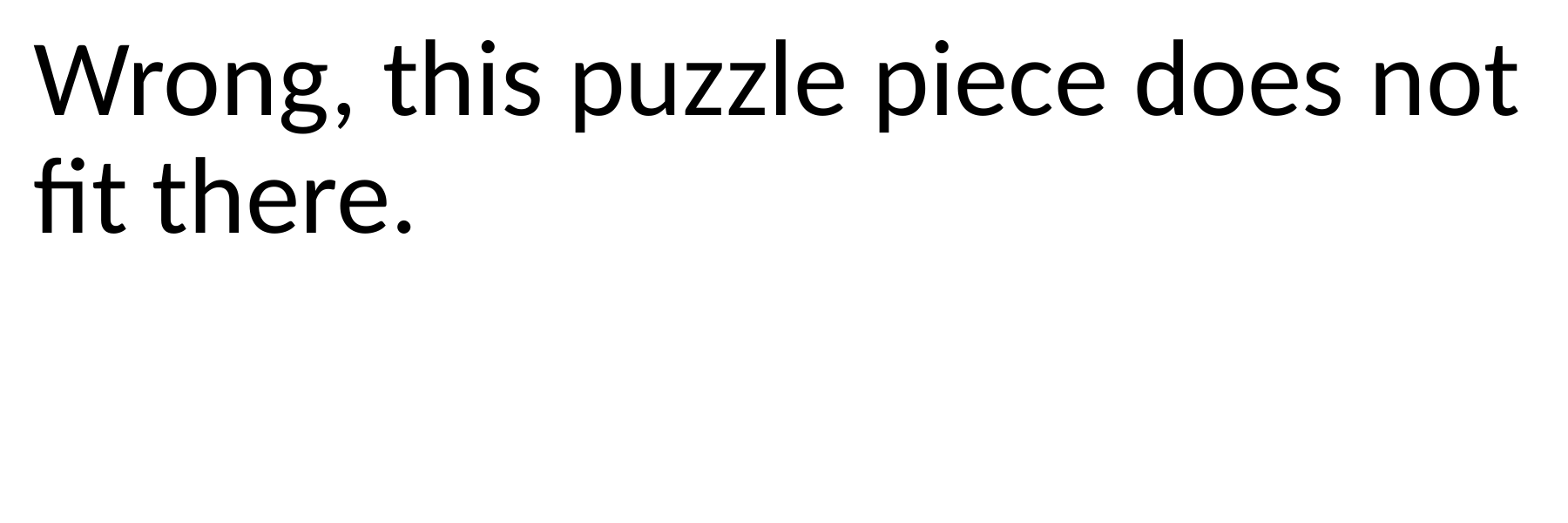

Wrong, this puzzle piece does not fit there.